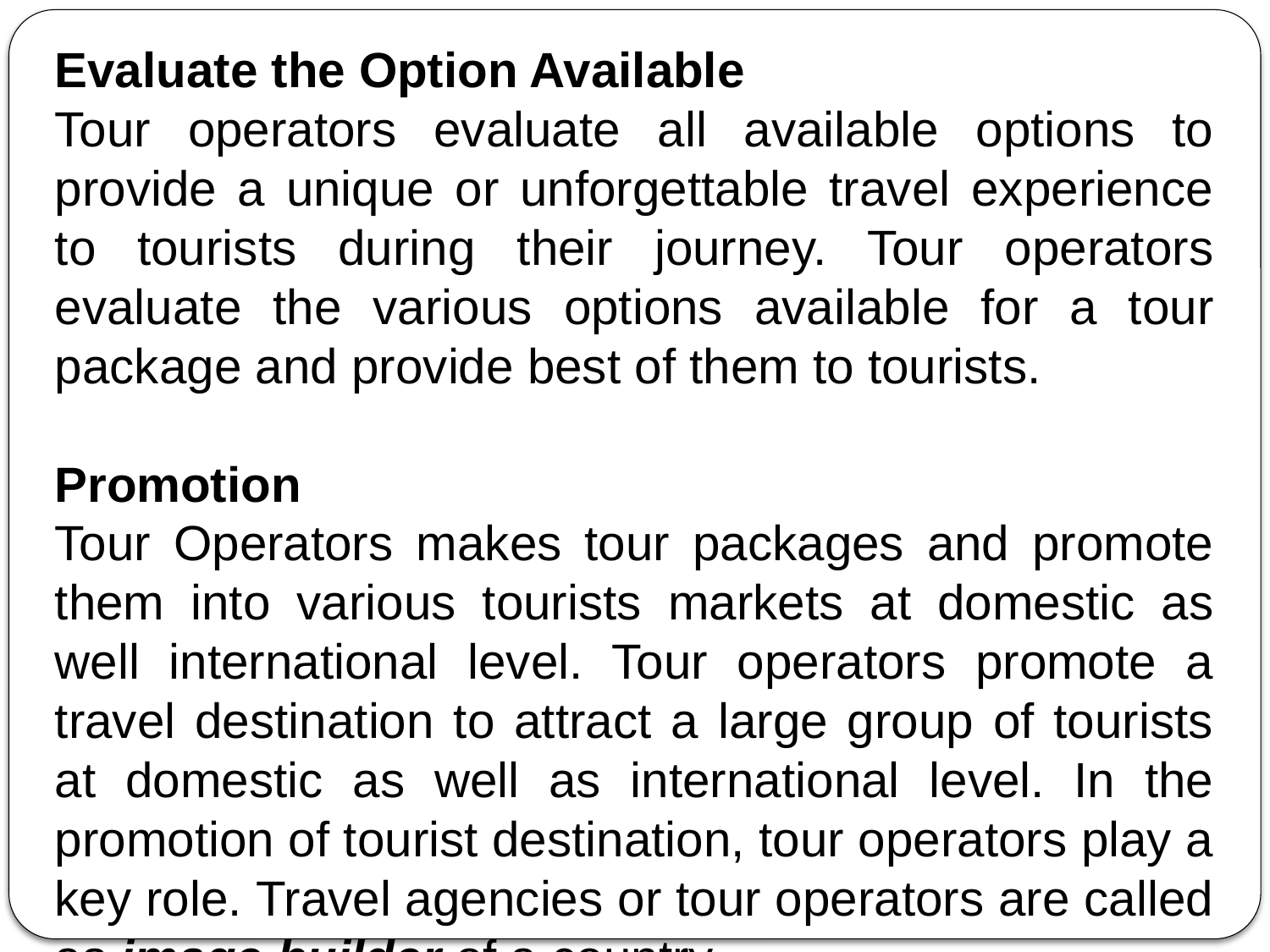

Evaluate the Option Available
Tour operators evaluate all available options to provide a unique or unforgettable travel experience to tourists during their journey. Tour operators evaluate the various options available for a tour package and provide best of them to tourists.

Promotion
Tour Operators makes tour packages and promote them into various tourists markets at domestic as well international level. Tour operators promote a travel destination to attract a large group of tourists at domestic as well as international level. In the promotion of tourist destination, tour operators play a key role. Travel agencies or tour operators are called as image builder of a country.